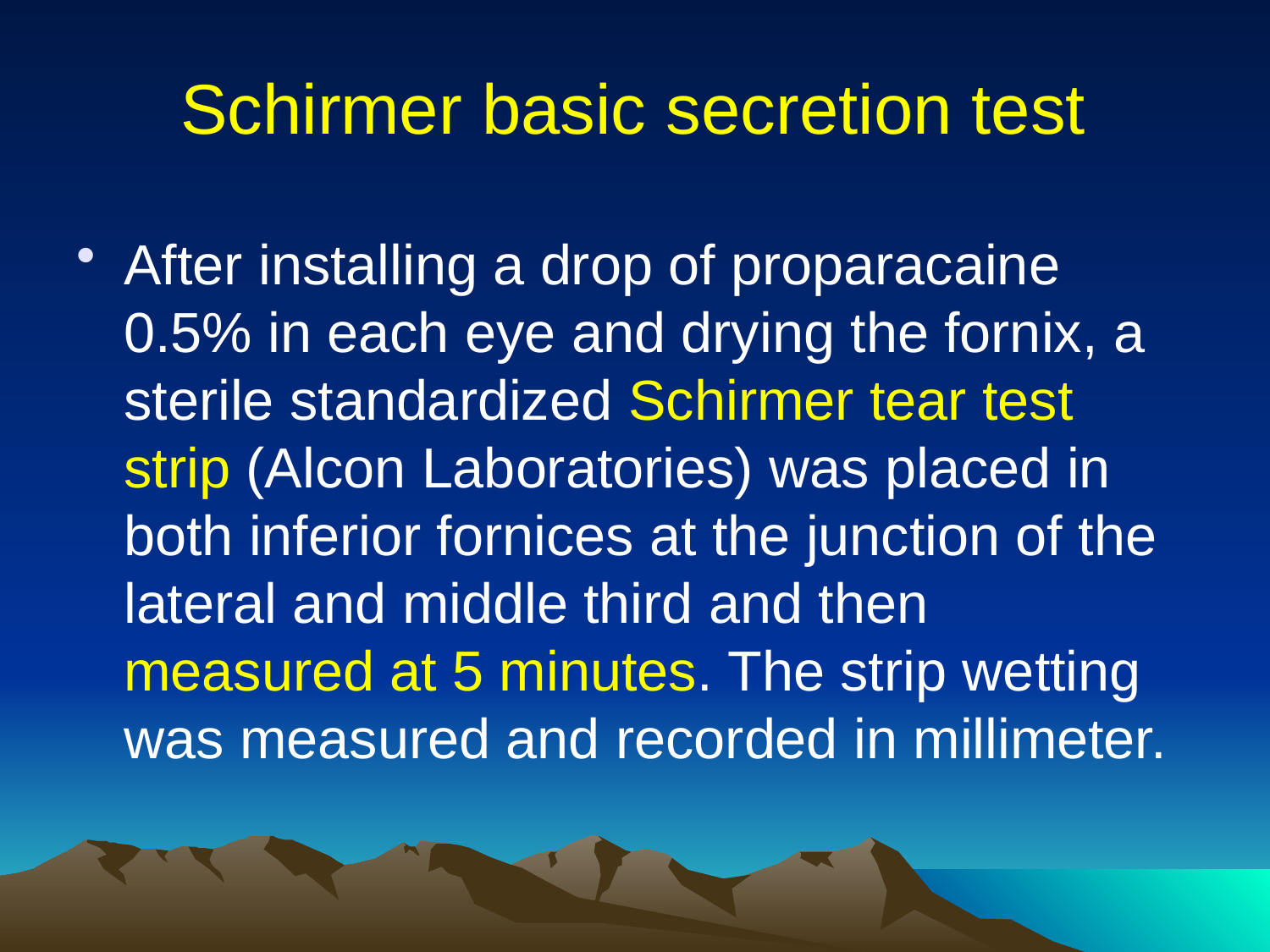

# Schirmer basic secretion test
After installing a drop of proparacaine 0.5% in each eye and drying the fornix, a sterile standardized Schirmer tear test strip (Alcon Laboratories) was placed in both inferior fornices at the junction of the lateral and middle third and then measured at 5 minutes. The strip wetting was measured and recorded in millimeter.